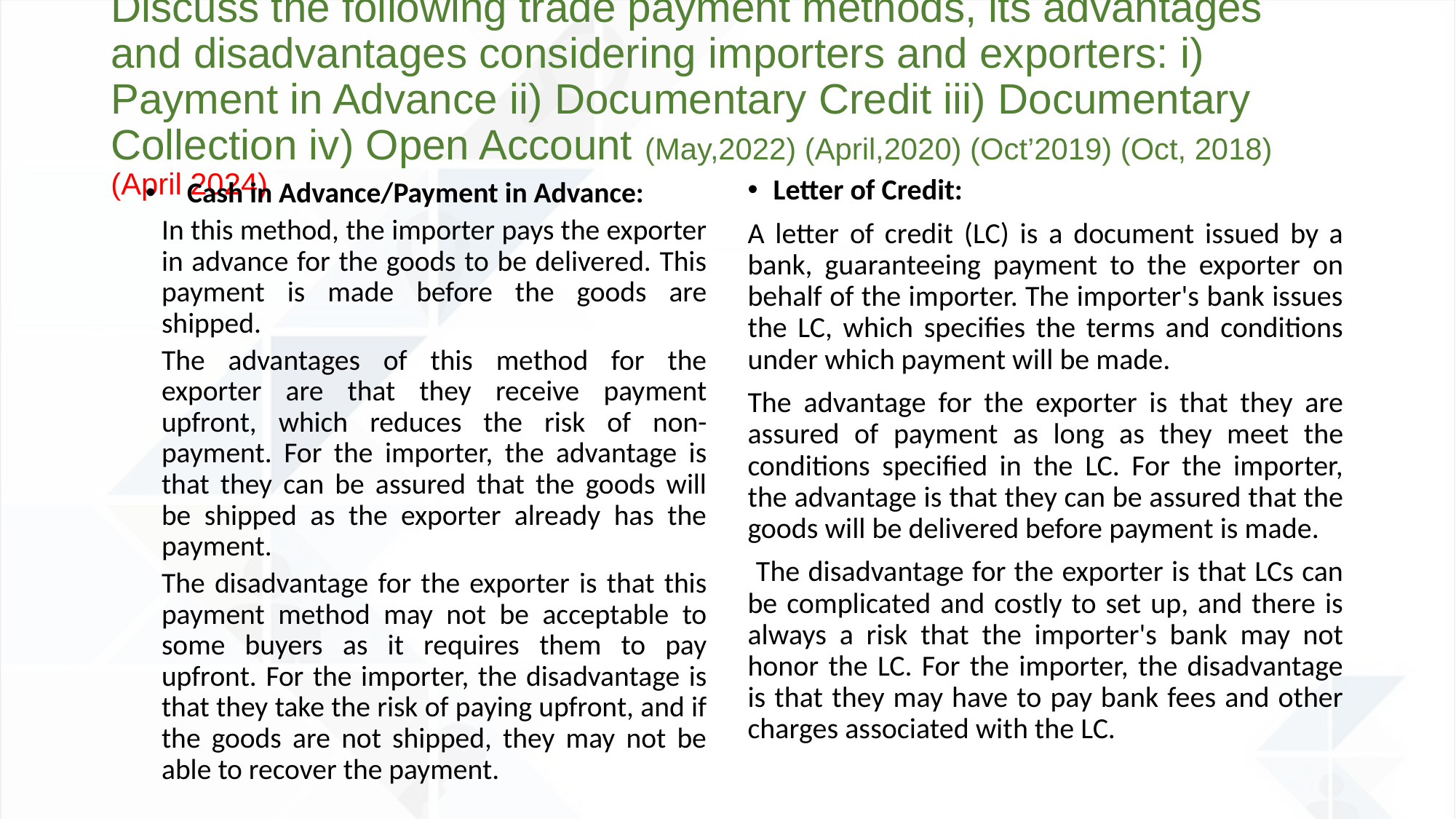

# Discuss the following trade payment methods, its advantages and disadvantages considering importers and exporters: i) Payment in Advance ii) Documentary Credit iii) Documentary Collection iv) Open Account (May,2022) (April,2020) (Oct’2019) (Oct, 2018) (April 2024)
Letter of Credit:
A letter of credit (LC) is a document issued by a bank, guaranteeing payment to the exporter on behalf of the importer. The importer's bank issues the LC, which specifies the terms and conditions under which payment will be made.
The advantage for the exporter is that they are assured of payment as long as they meet the conditions specified in the LC. For the importer, the advantage is that they can be assured that the goods will be delivered before payment is made.
 The disadvantage for the exporter is that LCs can be complicated and costly to set up, and there is always a risk that the importer's bank may not honor the LC. For the importer, the disadvantage is that they may have to pay bank fees and other charges associated with the LC.
Cash in Advance/Payment in Advance:
In this method, the importer pays the exporter in advance for the goods to be delivered. This payment is made before the goods are shipped.
The advantages of this method for the exporter are that they receive payment upfront, which reduces the risk of non-payment. For the importer, the advantage is that they can be assured that the goods will be shipped as the exporter already has the payment.
The disadvantage for the exporter is that this payment method may not be acceptable to some buyers as it requires them to pay upfront. For the importer, the disadvantage is that they take the risk of paying upfront, and if the goods are not shipped, they may not be able to recover the payment.